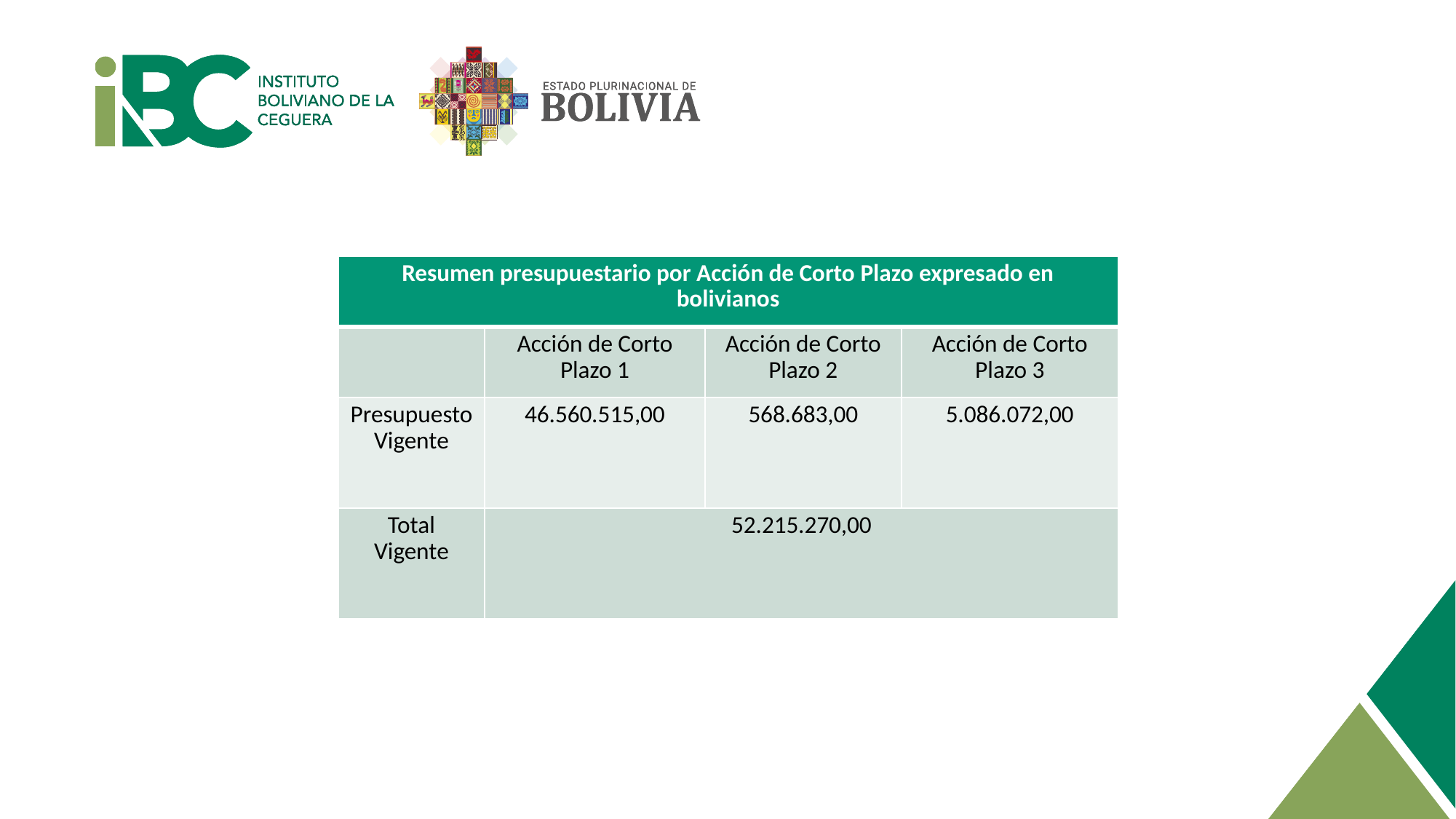

| Resumen presupuestario por Acción de Corto Plazo expresado en bolivianos |  |  |  |
| --- | --- | --- | --- |
|  | Acción de Corto Plazo 1 | Acción de Corto Plazo 2 | Acción de Corto Plazo 3 |
| Presupuesto Vigente | 46.560.515,00 | 568.683,00 | 5.086.072,00 |
| Total Vigente | 52.215.270,00 |  |  |